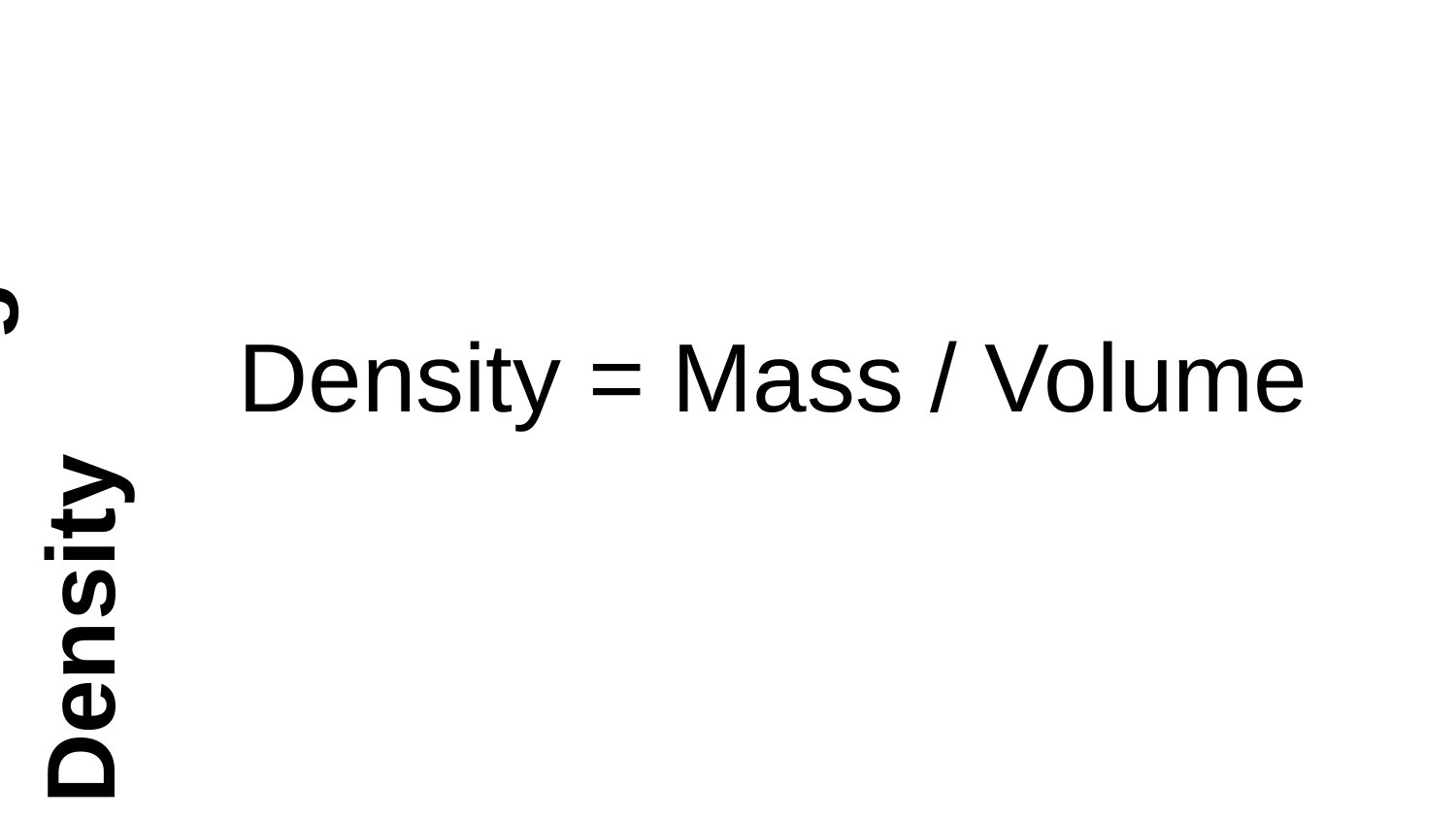

# Calculating Density
Density = Mass / Volume